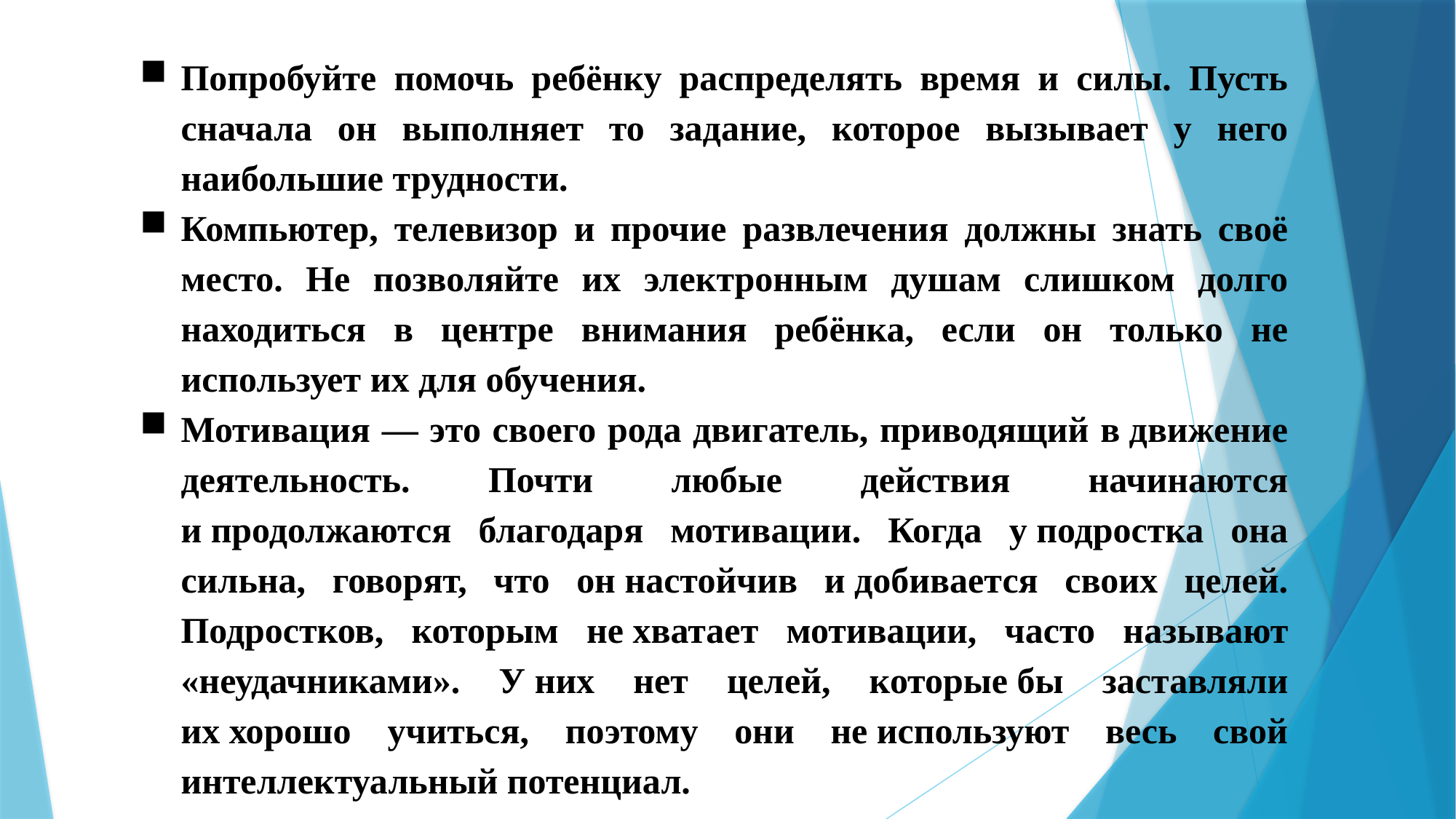

Попробуйте помочь ребёнку распределять время и силы. Пусть сначала он выполняет то задание, которое вызывает у него наибольшие трудности.
Компьютер, телевизор и прочие развлечения должны знать своё место. Не позволяйте их электронным душам слишком долго находиться в центре внимания ребёнка, если он только не использует их для обучения.
Мотивация — это своего рода двигатель, приводящий в движение деятельность. Почти любые действия начинаются и продолжаются благодаря мотивации. Когда у подростка она сильна, говорят, что он настойчив и добивается своих целей. Подростков, которым не хватает мотивации, часто называют «неудачниками». У них нет целей, которые бы заставляли их хорошо учиться, поэтому они не используют весь свой интеллектуальный потенциал.